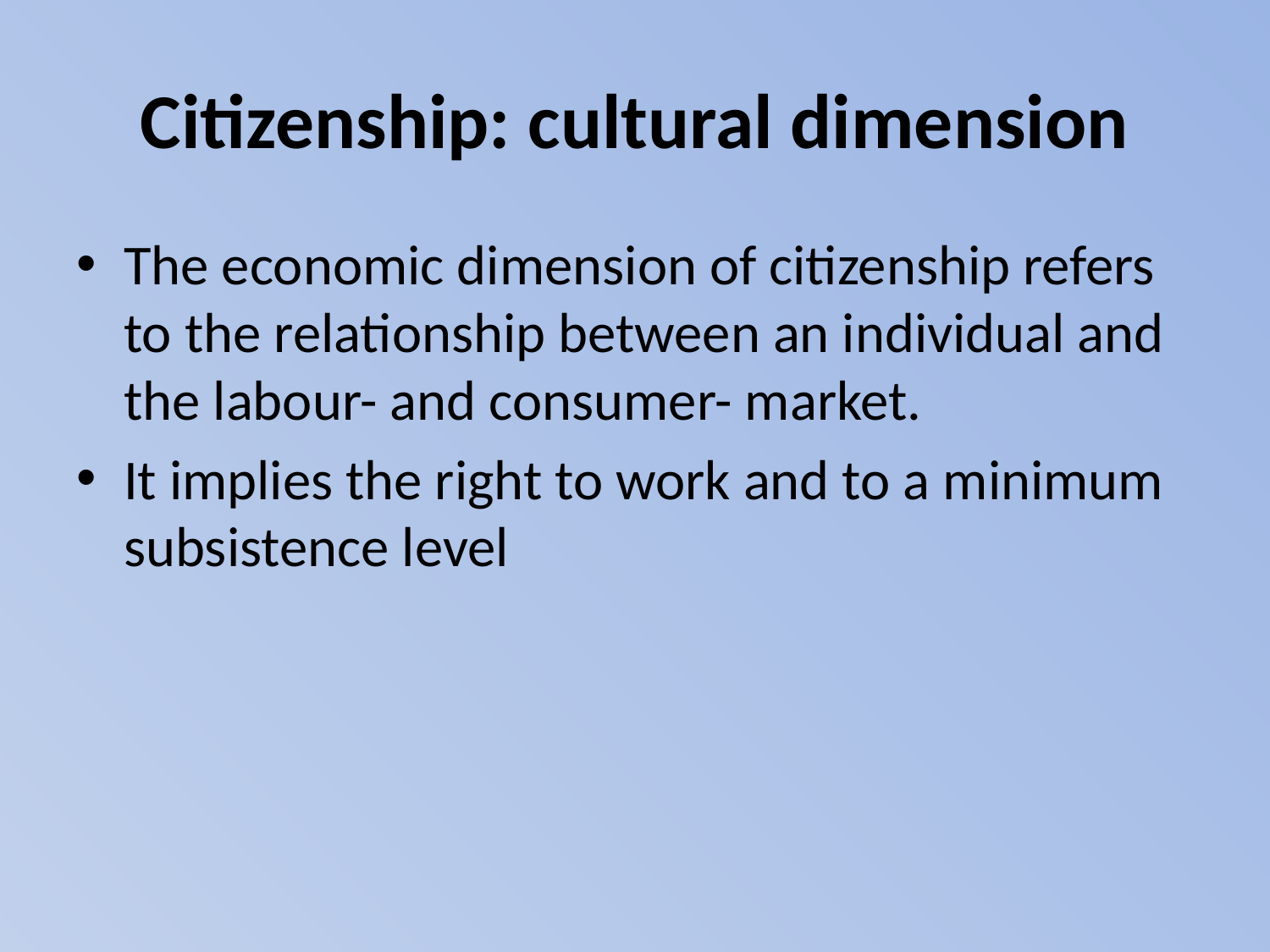

# Citizenship: cultural dimension
The economic dimension of citizenship refers to the relationship between an individual and the labour- and consumer- market.
It implies the right to work and to a minimum subsistence level